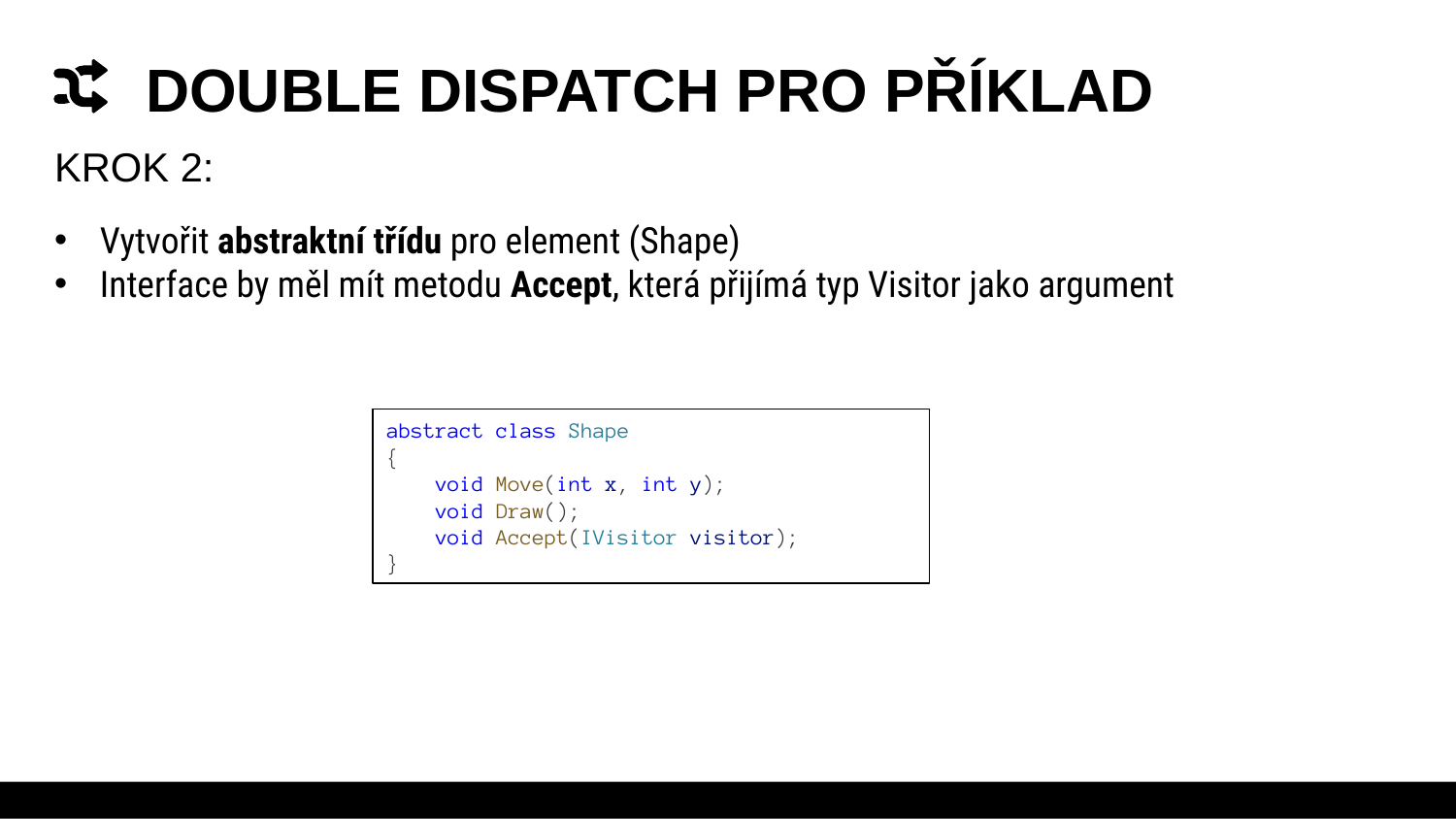

# DOUBLE DISPATCH PRO PŘÍKLAD

KROK 2:

Vytvořit abstraktní třídu pro element (Shape)
Interface by měl mít metodu Accept, která přijímá typ Visitor jako argument
abstract class Shape
{
    void Move(int x, int y);
    void Draw();
    void Accept(IVisitor visitor);
}